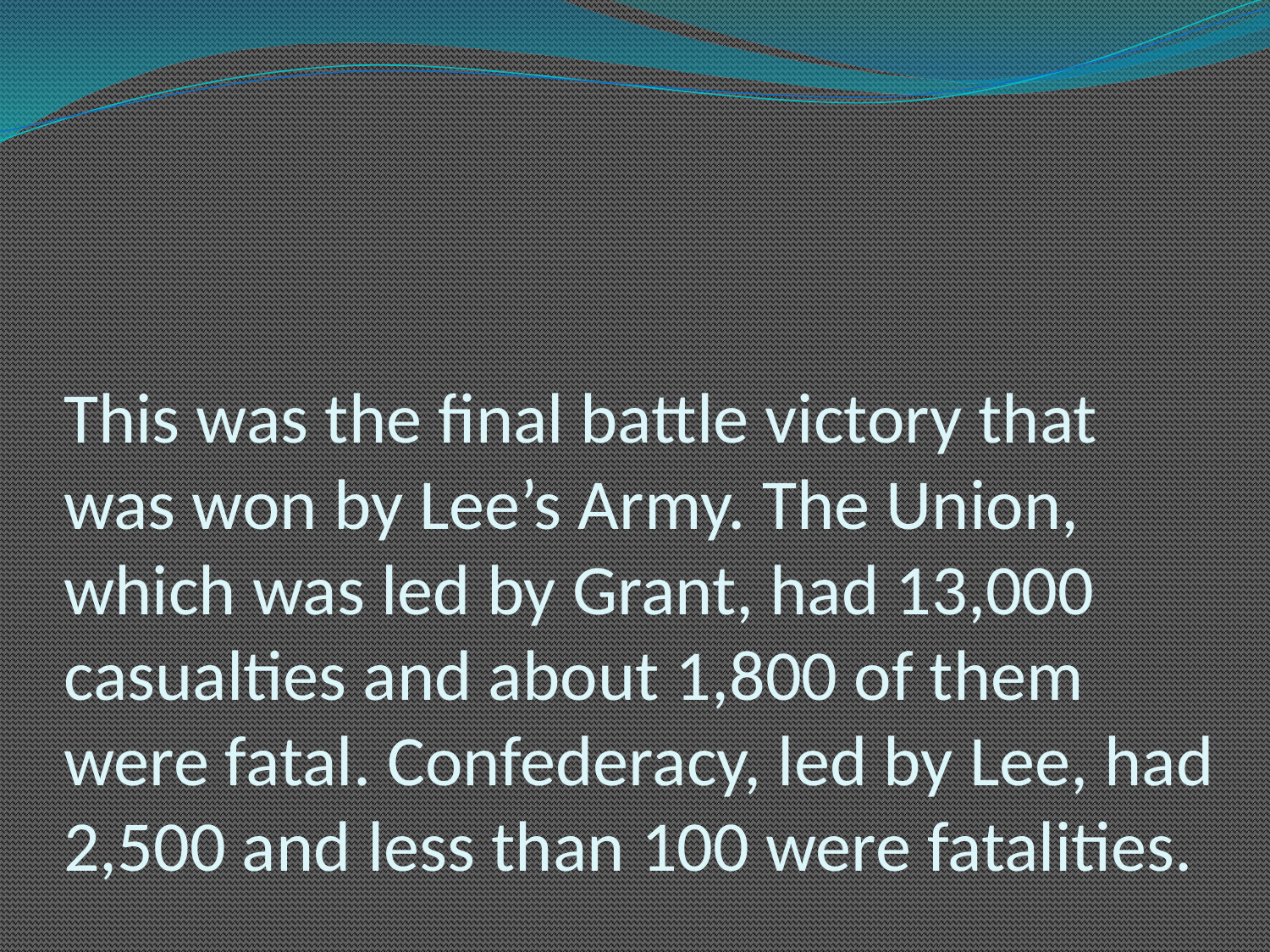

# This was the final battle victory that was won by Lee’s Army. The Union, which was led by Grant, had 13,000 casualties and about 1,800 of them were fatal. Confederacy, led by Lee, had 2,500 and less than 100 were fatalities.